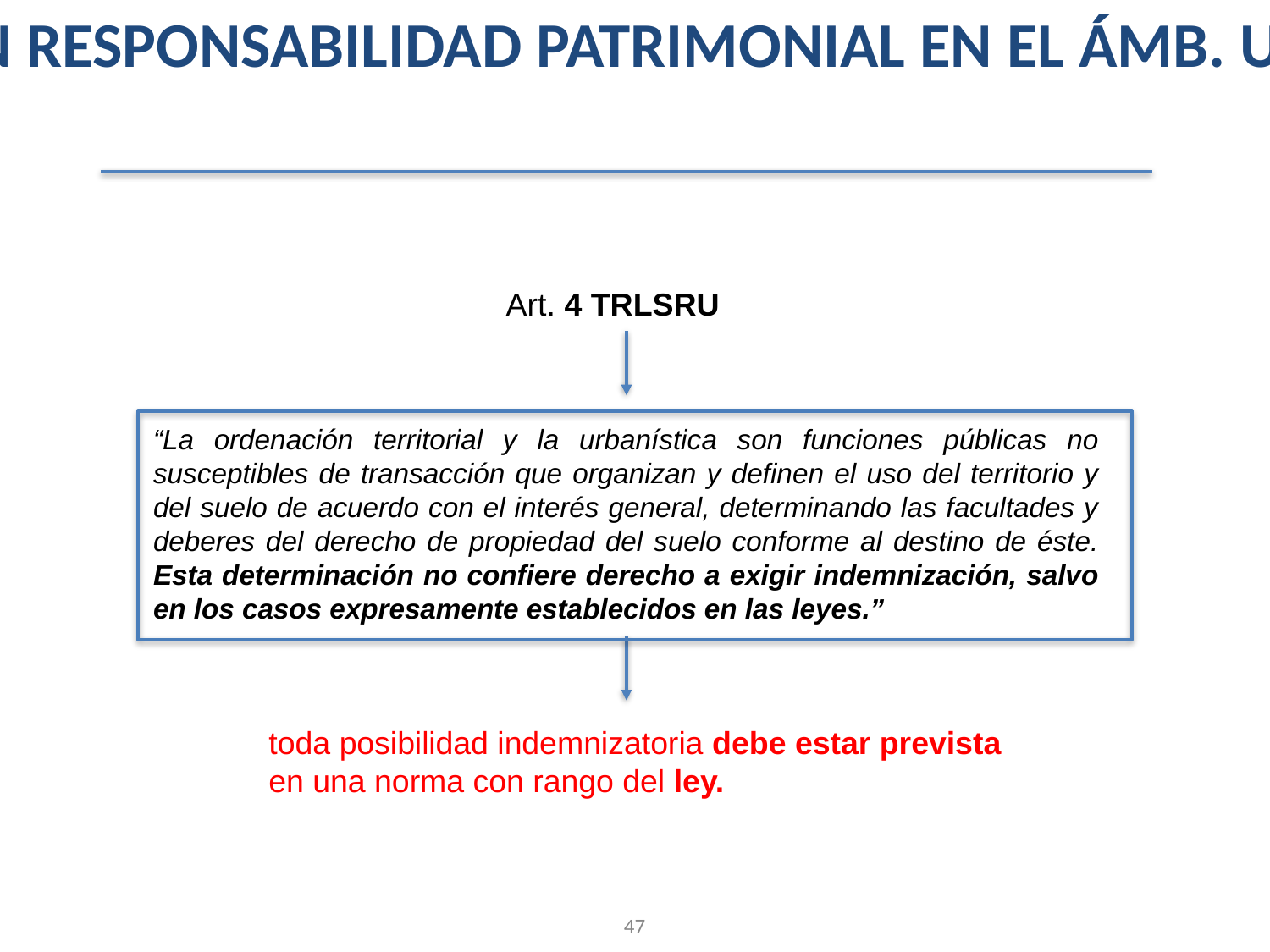

REGULACIÓN RESPONSABILIDAD PATRIMONIAL EN EL ÁMB. URBANÍSTICO

Art. 4 TRLSRU

“La ordenación territorial y la urbanística son funciones públicas no susceptibles de transacción que organizan y definen el uso del territorio y del suelo de acuerdo con el interés general, determinando las facultades y deberes del derecho de propiedad del suelo conforme al destino de éste. Esta determinación no confiere derecho a exigir indemnización, salvo en los casos expresamente establecidos en las leyes.”

toda posibilidad indemnizatoria debe estar prevista en una norma con rango del ley.
47